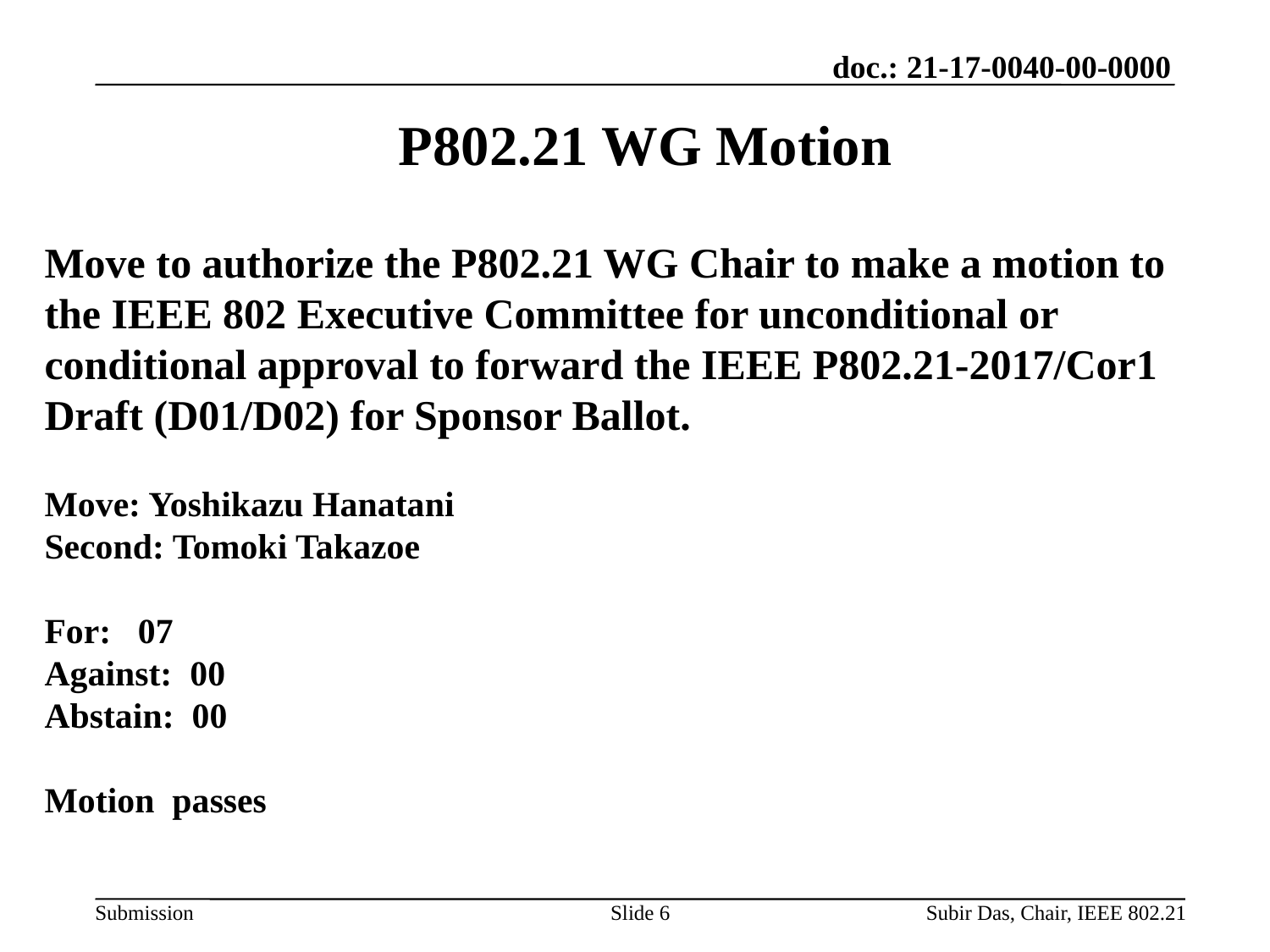

# P802.21 WG Motion
Move to authorize the P802.21 WG Chair to make a motion to the IEEE 802 Executive Committee for unconditional or conditional approval to forward the IEEE P802.21-2017/Cor1 Draft (D01/D02) for Sponsor Ballot.

Move: Yoshikazu Hanatani
Second: Tomoki Takazoe

For:   07
Against:  00
Abstain:  00

Motion  passes
Slide 6
Subir Das, Chair, IEEE 802.21